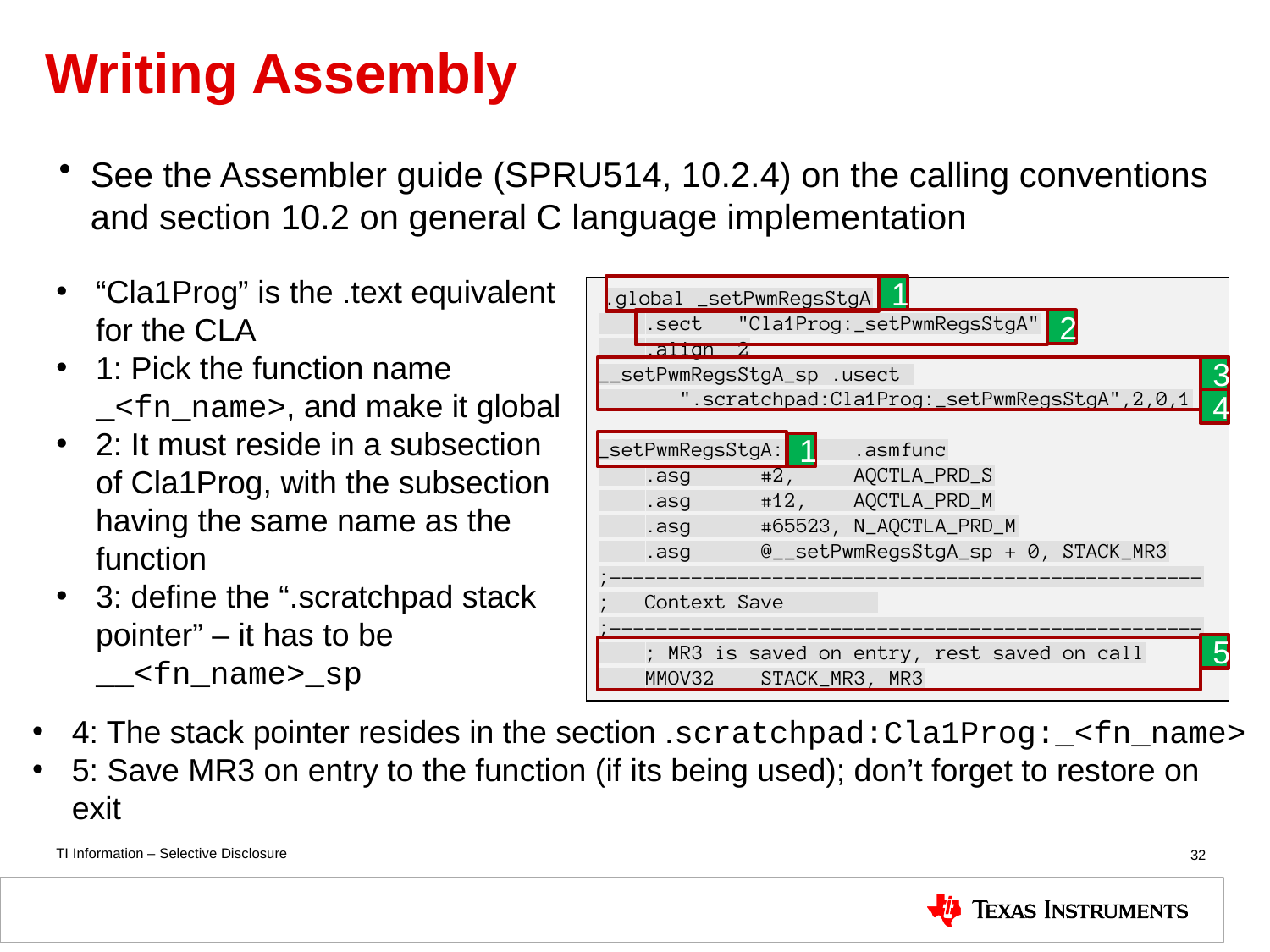

# Writing Assembly
See the Assembler guide (SPRU514, 10.2.4) on the calling conventions and section 10.2 on general C language implementation

“Cla1Prog” is the .text equivalent for the CLA
1: Pick the function name _<fn_name>, and make it global
2: It must reside in a subsection of Cla1Prog, with the subsection having the same name as the function
3: define the “.scratchpad stack pointer” – it has to be __<fn_name>_sp

1
 .global _setPwmRegsStgA
    .sect   "Cla1Prog:_setPwmRegsStgA"
    .align  2
__setPwmRegsStgA_sp .usect
       ".scratchpad:Cla1Prog:_setPwmRegsStgA",2,0,1

_setPwmRegsStgA:      .asmfunc
    .asg      #2,     AQCTLA_PRD_S
    .asg      #12,    AQCTLA_PRD_M
    .asg      #65523, N_AQCTLA_PRD_M
    .asg      @__setPwmRegsStgA_sp + 0, STACK_MR3
;---------------------------------------------------
;   Context Save
;---------------------------------------------------
    ; MR3 is saved on entry, rest saved on call
    MMOV32    STACK_MR3, MR3
2

3
4

1
5

4: The stack pointer resides in the section .scratchpad:Cla1Prog:_<fn_name>
5: Save MR3 on entry to the function (if its being used); don’t forget to restore on exit
32